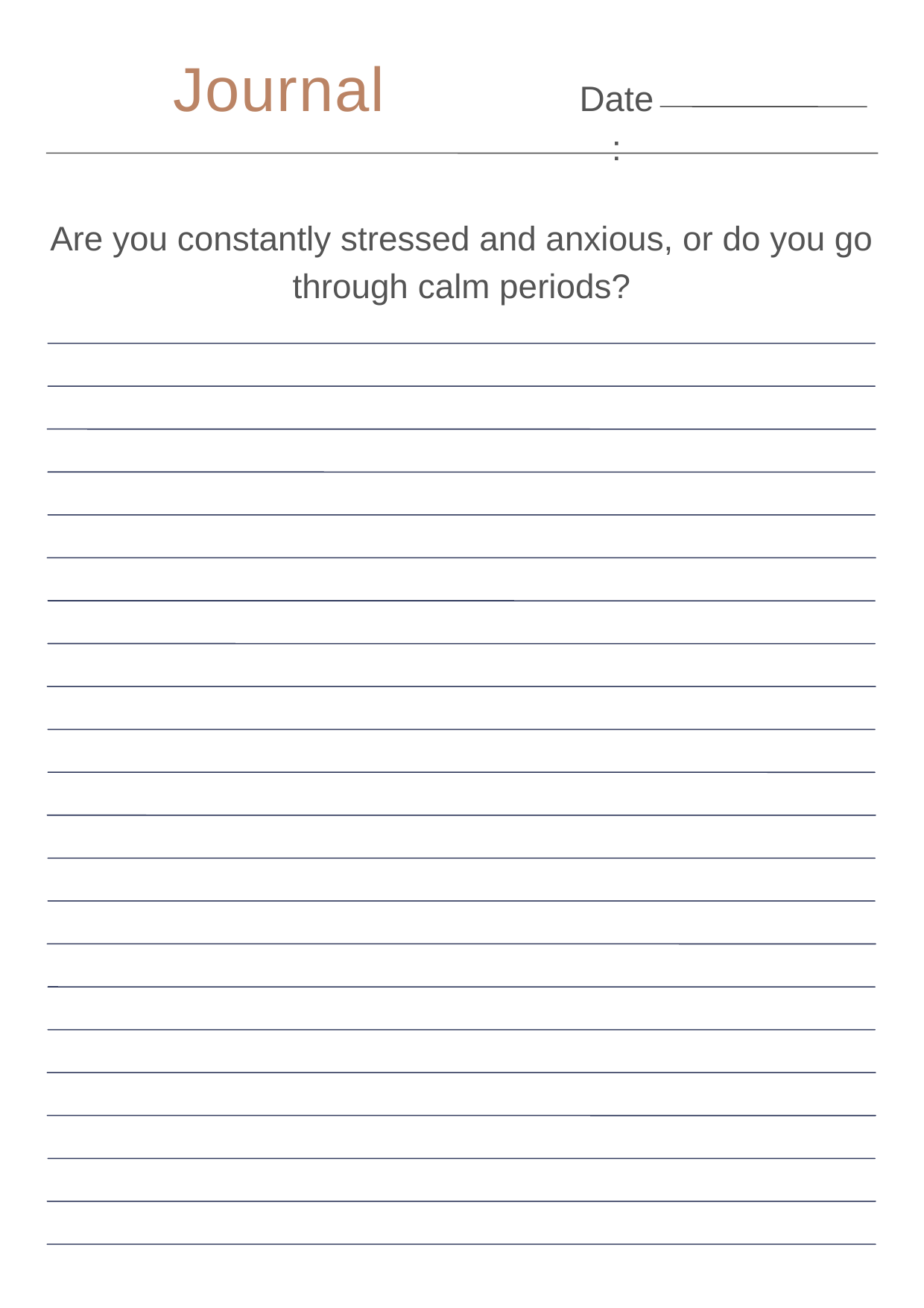

Journal
Date:

Are you constantly stressed and anxious, or do you go through calm periods?